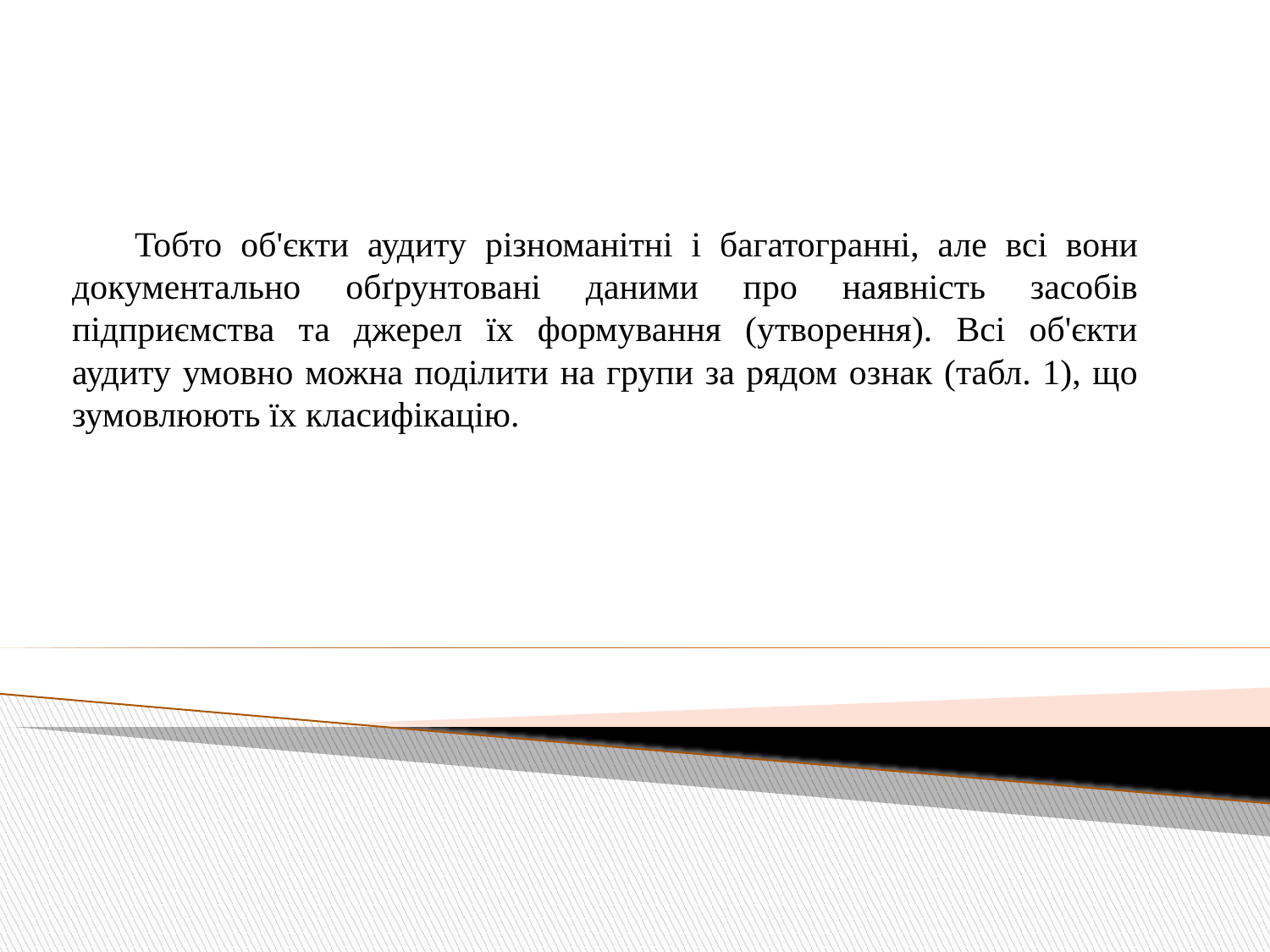

Тобто об'єкти аудиту різноманітні і багатогранні, але всі вони документально обґрунтовані даними про наявність засобів підприємства та джерел їх формування (утворення). Всі об'єкти аудиту умовно можна поділити на групи за рядом ознак (табл. 1), що зумовлюють їх класифікацію.